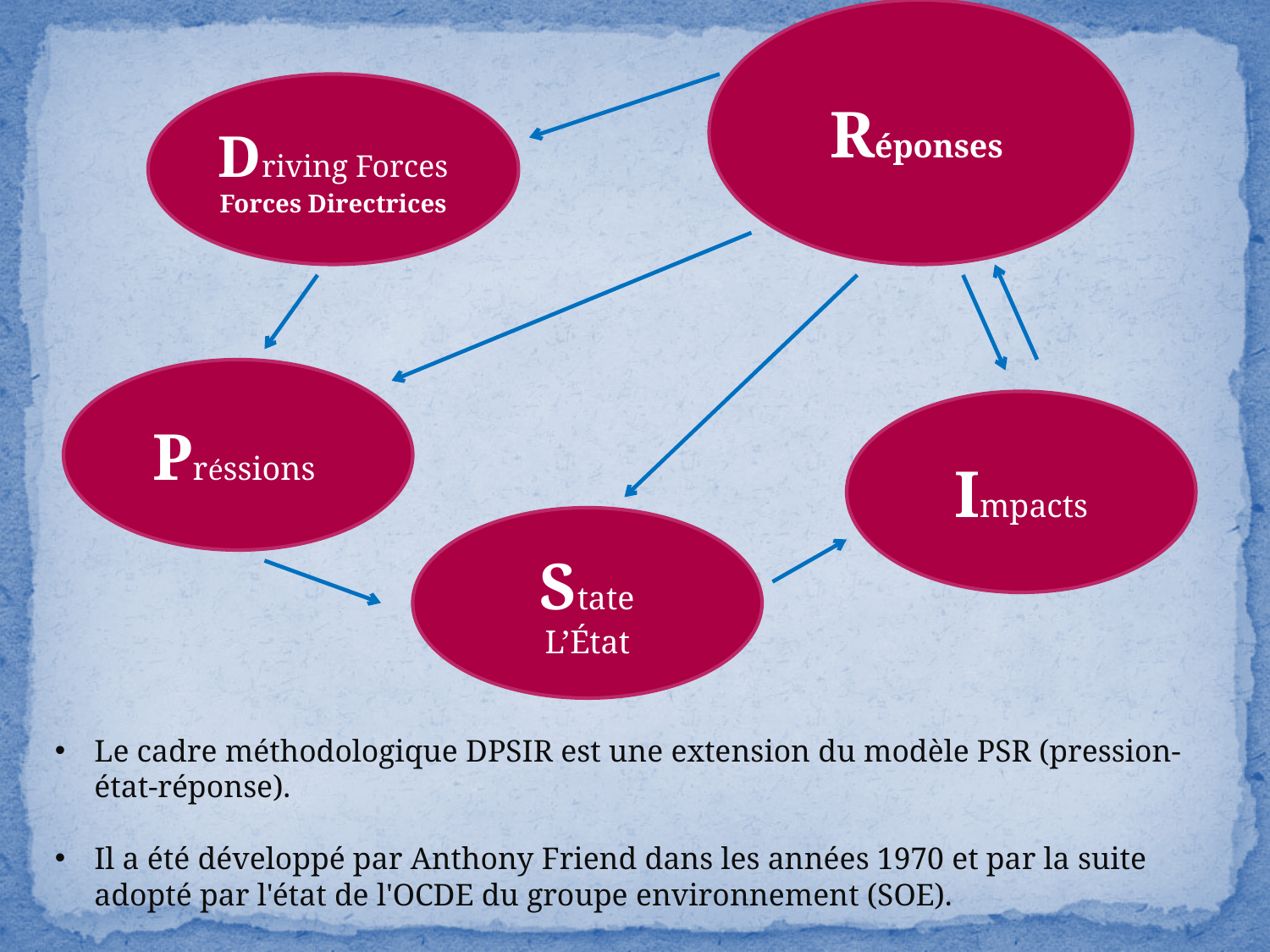

Réponses
Driving Forces
Forces Directrices
Préssions
Impacts
State
L’État

Le cadre méthodologique DPSIR est une extension du modèle PSR (pression-état-réponse).

Il a été développé par Anthony Friend dans les années 1970 et par la suite adopté par l'état de l'OCDE du groupe environnement (SOE).